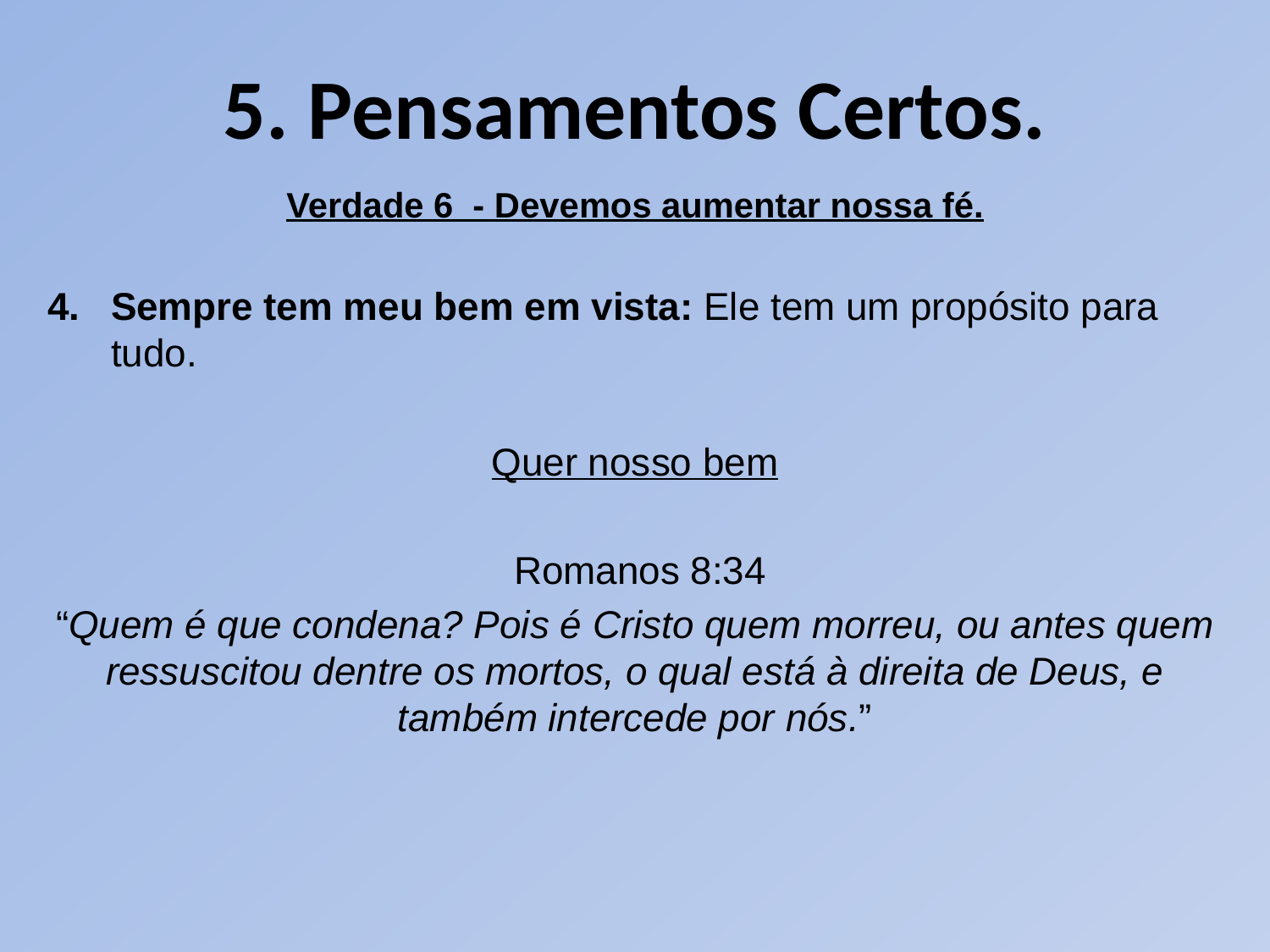

# 5. Pensamentos Certos.
Verdade 6  - Devemos aumentar nossa fé.

Sempre tem meu bem em vista: Ele tem um propósito para tudo.

Quer nosso bem

 Romanos 8:34
“Quem é que condena? Pois é Cristo quem morreu, ou antes quem ressuscitou dentre os mortos, o qual está à direita de Deus, e também intercede por nós.”